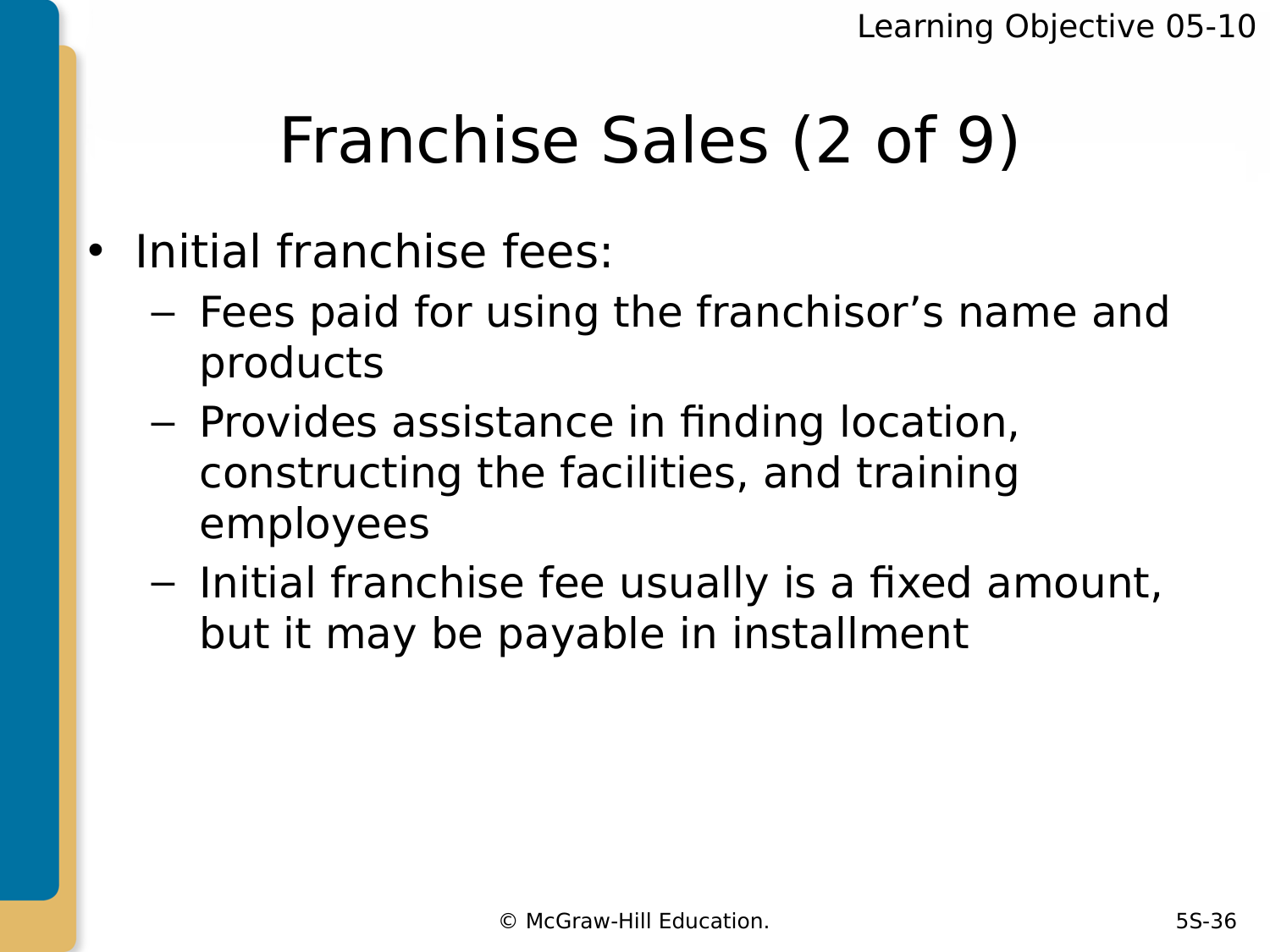

Learning Objective 05-10
# Franchise Sales (2 of 9)
Initial franchise fees:
Fees paid for using the franchisor’s name and products
Provides assistance in finding location, constructing the facilities, and training employees
Initial franchise fee usually is a fixed amount, but it may be payable in installment